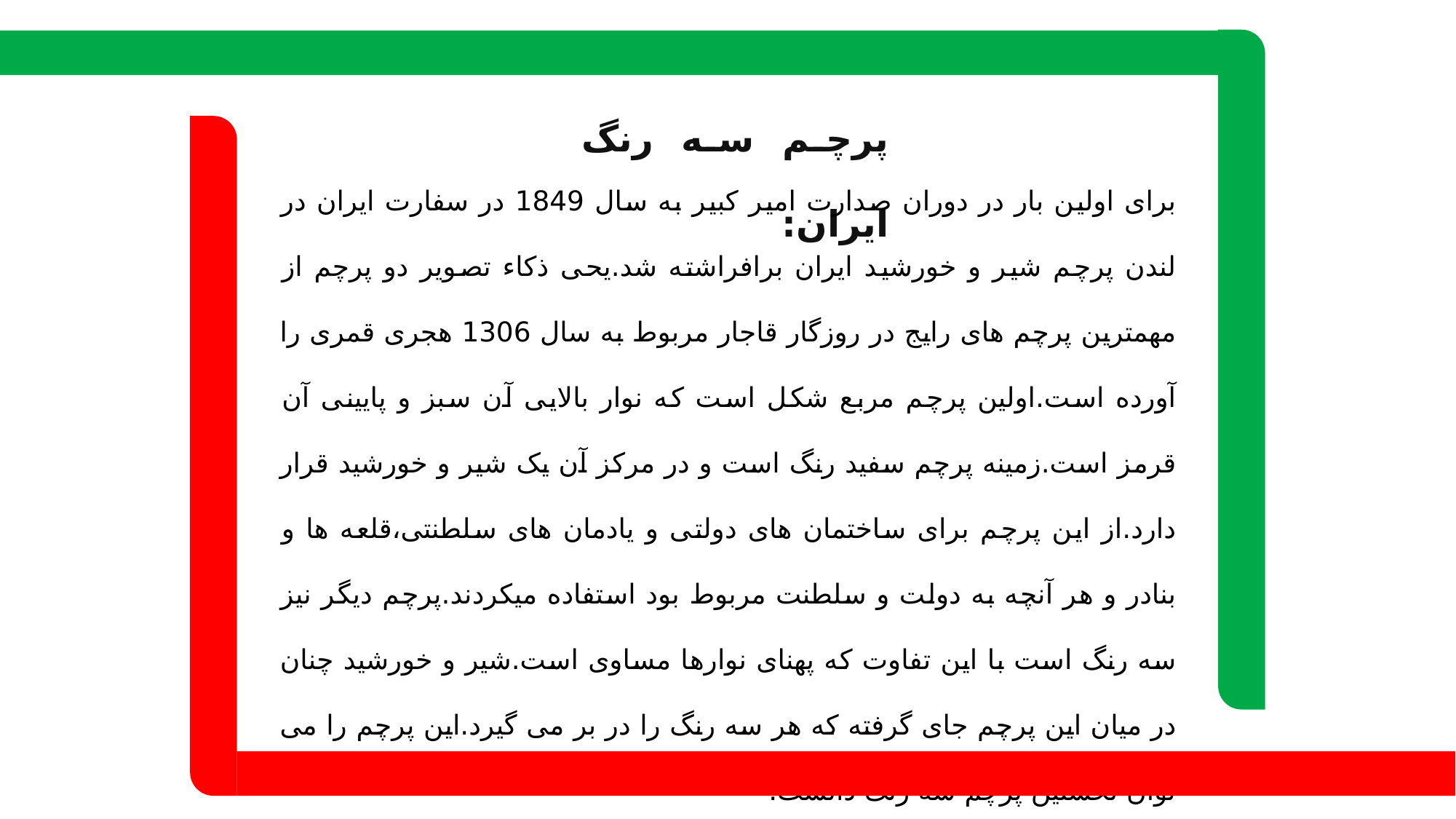

پرچم سه رنگ ایران:

برای اولین بار در دوران صدارت امیر کبیر به سال 1849 در سفارت ایران در لندن پرچم شیر و خورشید ایران برافراشته شد.یحی ذکاء تصویر دو پرچم از مهمترین پرچم های رایج در روزگار قاجار مربوط به سال 1306 هجری قمری را آورده است.اولین پرچم مربع شکل است که نوار بالایی آن سبز و پایینی آن قرمز است.زمینه پرچم سفید رنگ است و در مرکز آن یک شیر و خورشید قرار دارد.از این پرچم برای ساختمان های دولتی و یادمان های سلطنتی،قلعه ها و بنادر و هر آنچه به دولت و سلطنت مربوط بود استفاده میکردند.پرچم دیگر نیز سه رنگ است با این تفاوت که پهنای نوارها مساوی است.شیر و خورشید چنان در میان این پرچم جای گرفته که هر سه رنگ را در بر می گیرد.این پرچم را می توان نخستین پرچم سه رنگ دانست.